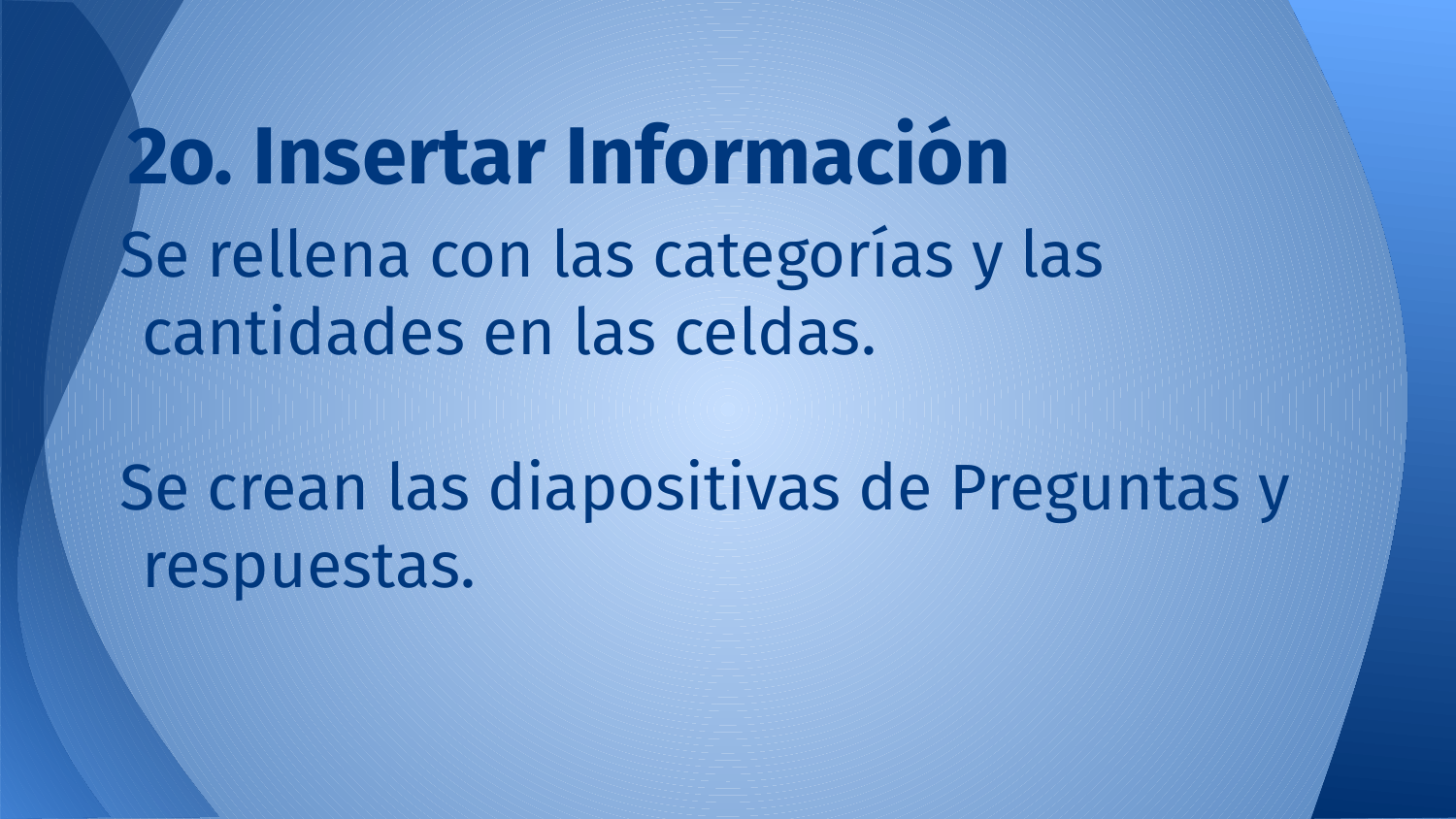

# 2o. Insertar Información
Se rellena con las categorías y las cantidades en las celdas.

Se crean las diapositivas de Preguntas y respuestas.